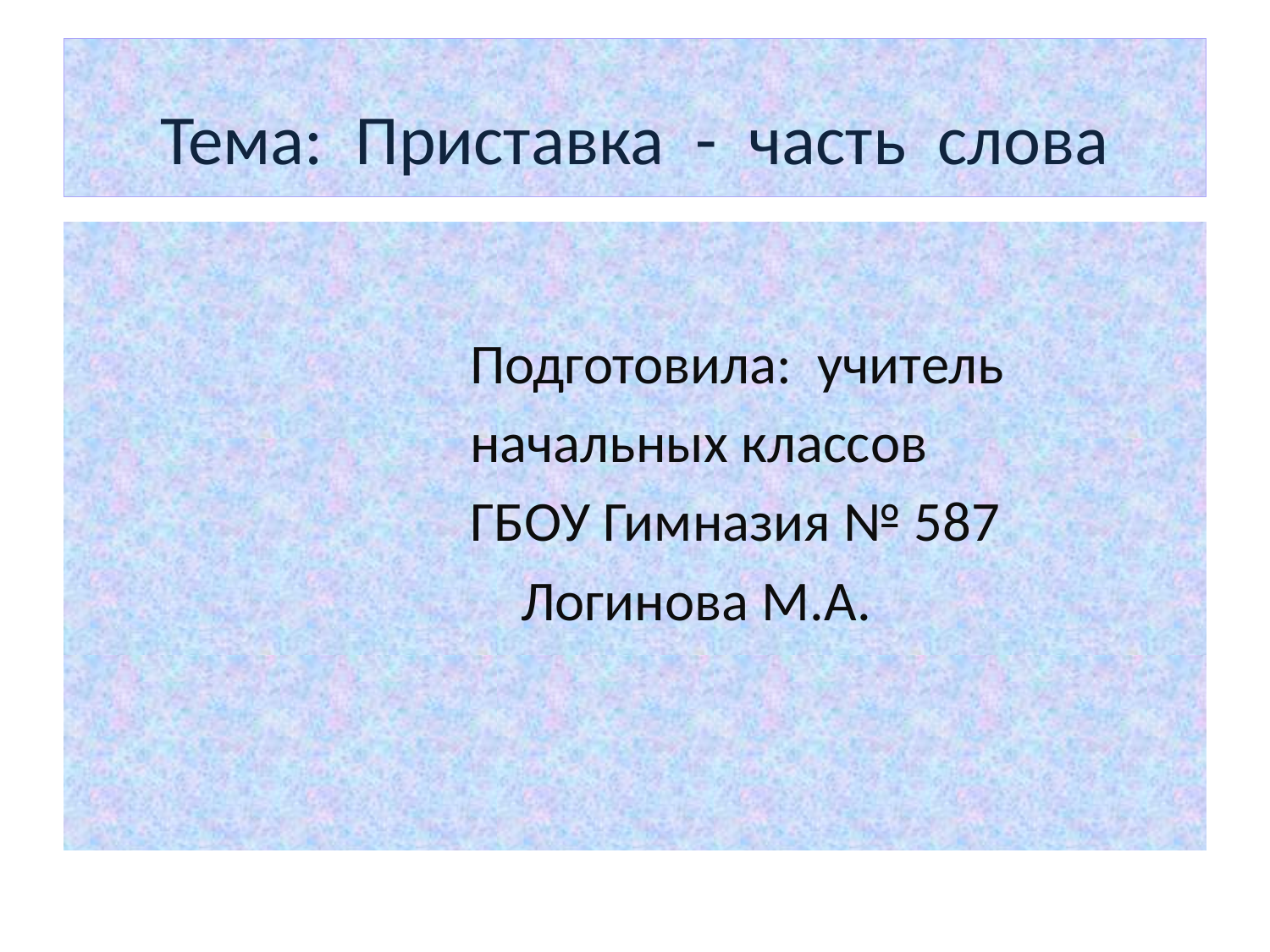

Тема:  Приставка  -  часть  слова

                               Подготовила:  учитель
                               начальных классов
                               ГБОУ Гимназия № 587
                                   Логинова М.А.